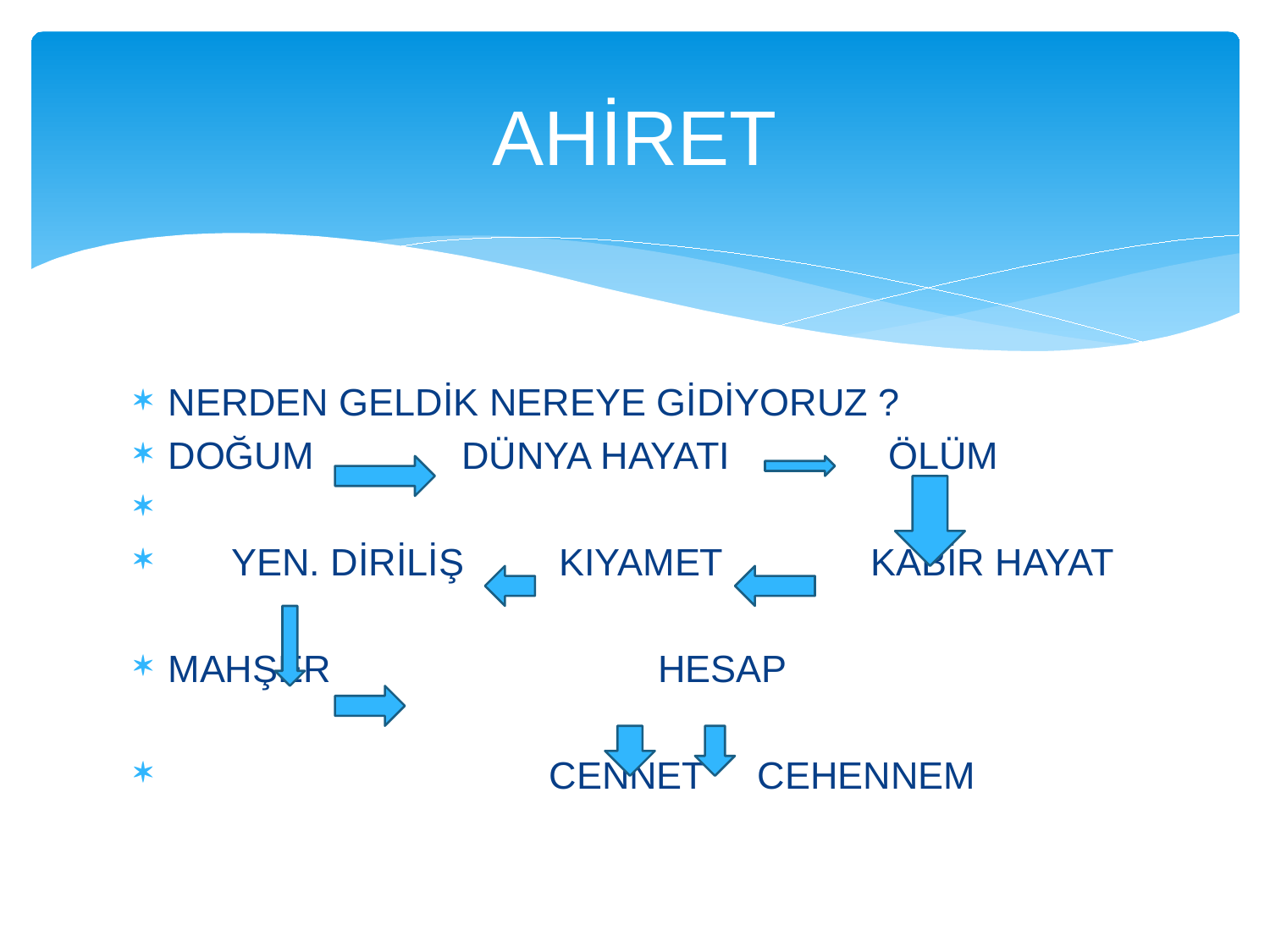

# AHİRET
NERDEN GELDİK NEREYE GİDİYORUZ ?
DOĞUM              DÜNYA HAYATI               ÖLÜM

      YEN. DİRİLİŞ         KIYAMET              KABİR HAYAT

MAHŞER                               HESAP

                                    CENNET     CEHENNEM